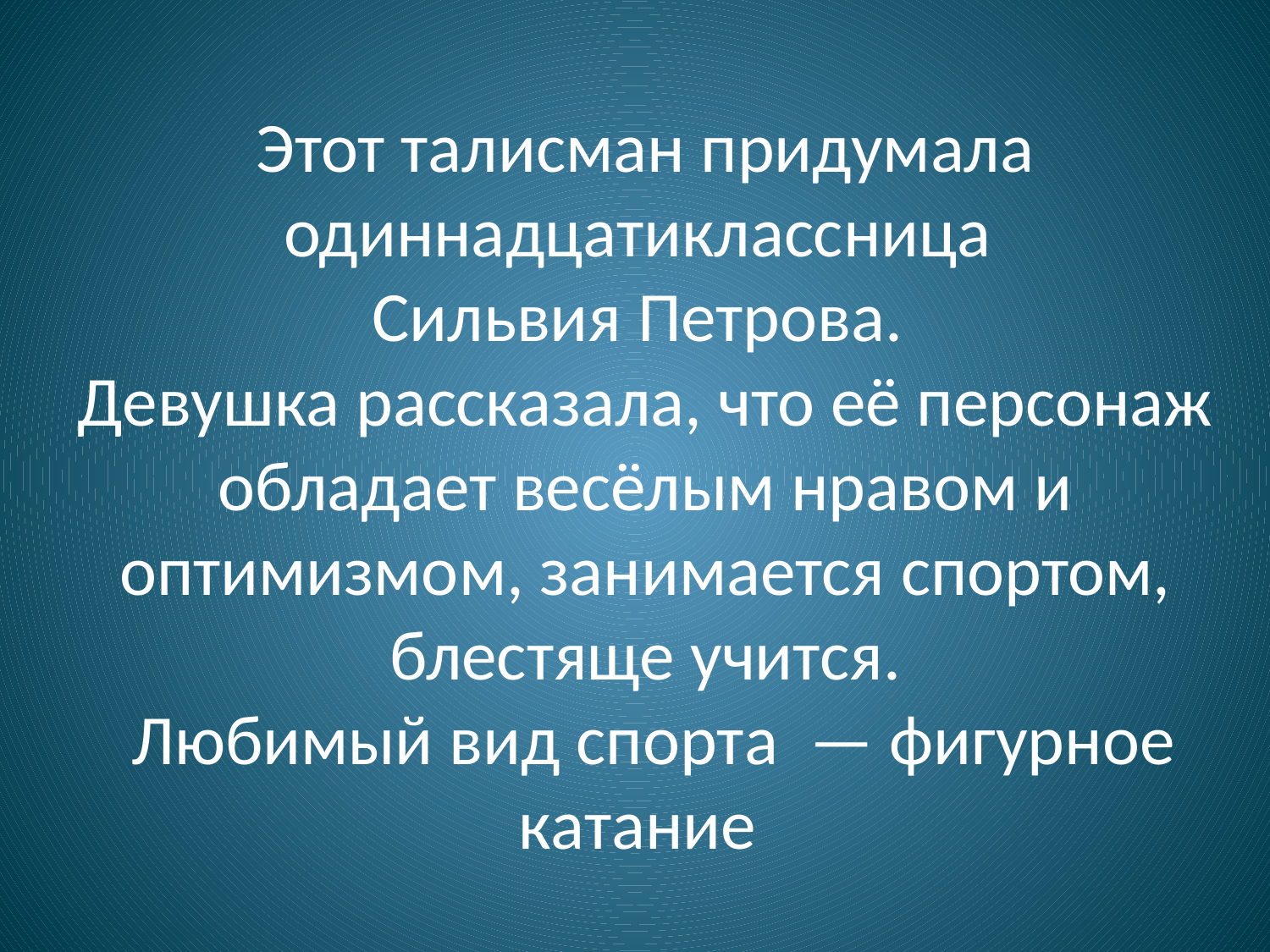

Этот талисман придумала одиннадцатиклассница
Сильвия Петрова.
Девушка рассказала, что её персонаж обладает весёлым нравом и оптимизмом, занимается спортом, блестяще учится.
 Любимый вид спорта  — фигурное катание